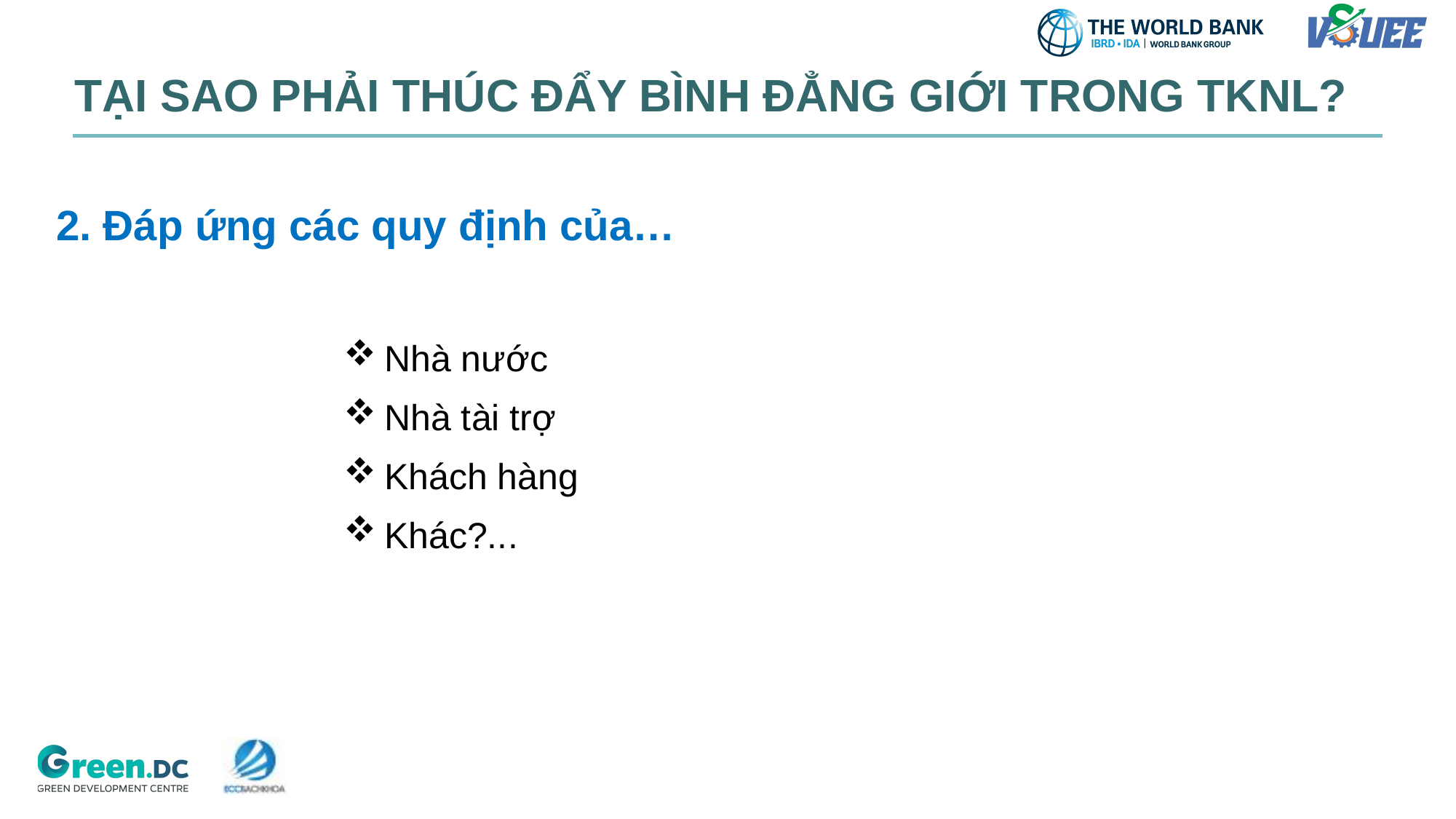

# TẠI SAO PHẢI THÚC ĐẨY BÌNH ĐẲNG GIỚI TRONG TKNL?
2. Đáp ứng các quy định của…
Nhà nước
Nhà tài trợ
Khách hàng
Khác?...